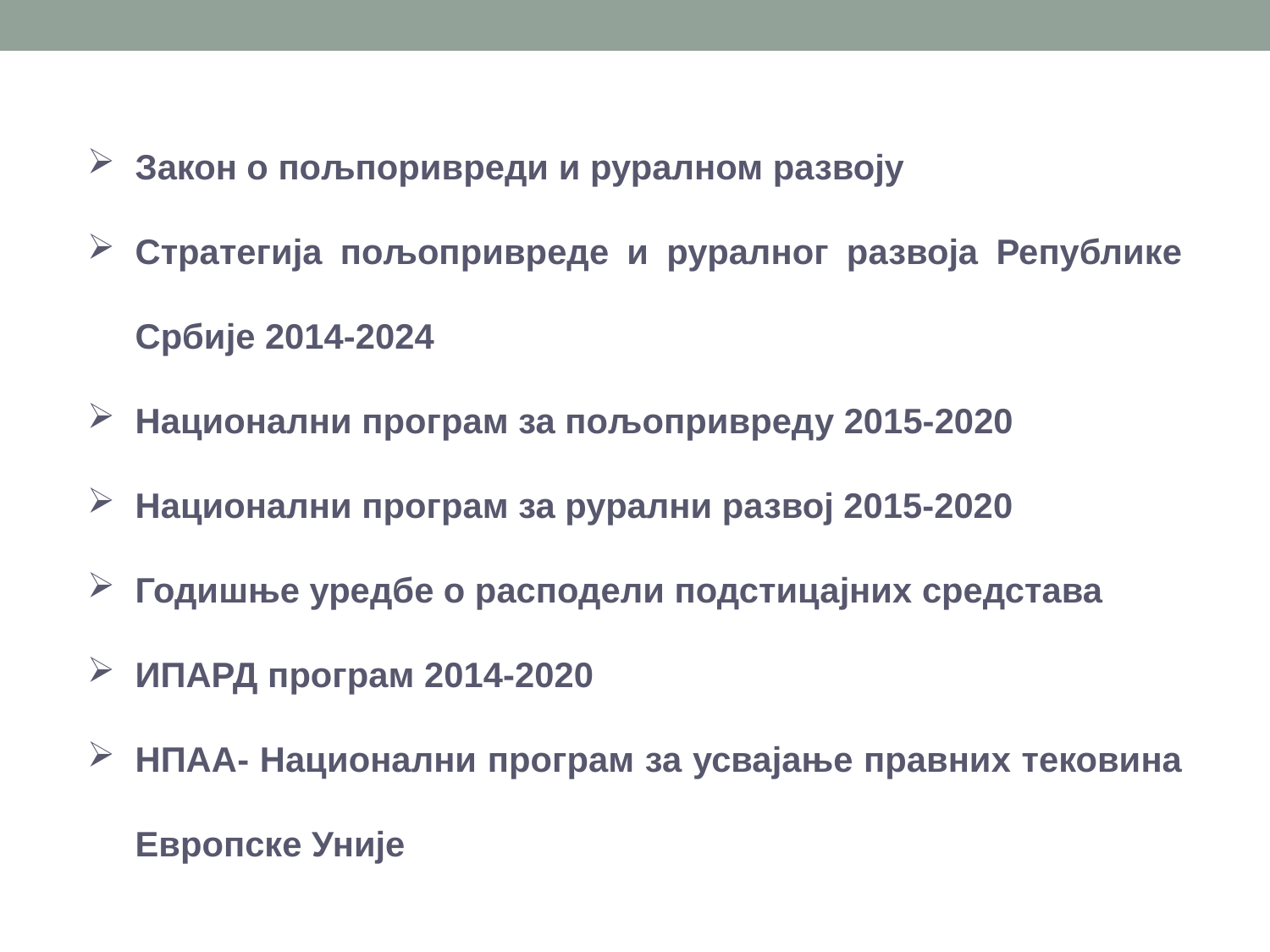

Закон о пољпоривреди и руралном развоју
Стратегија пољопривреде и руралног развоја Републике Србије 2014-2024
Национални програм за пољопривреду 2015-2020
Национални програм за рурални развој 2015-2020
Годишње уредбе о расподели подстицајних средстава
ИПАРД програм 2014-2020
НПАА- Национални програм за усвајање правних тековина Европске Уније